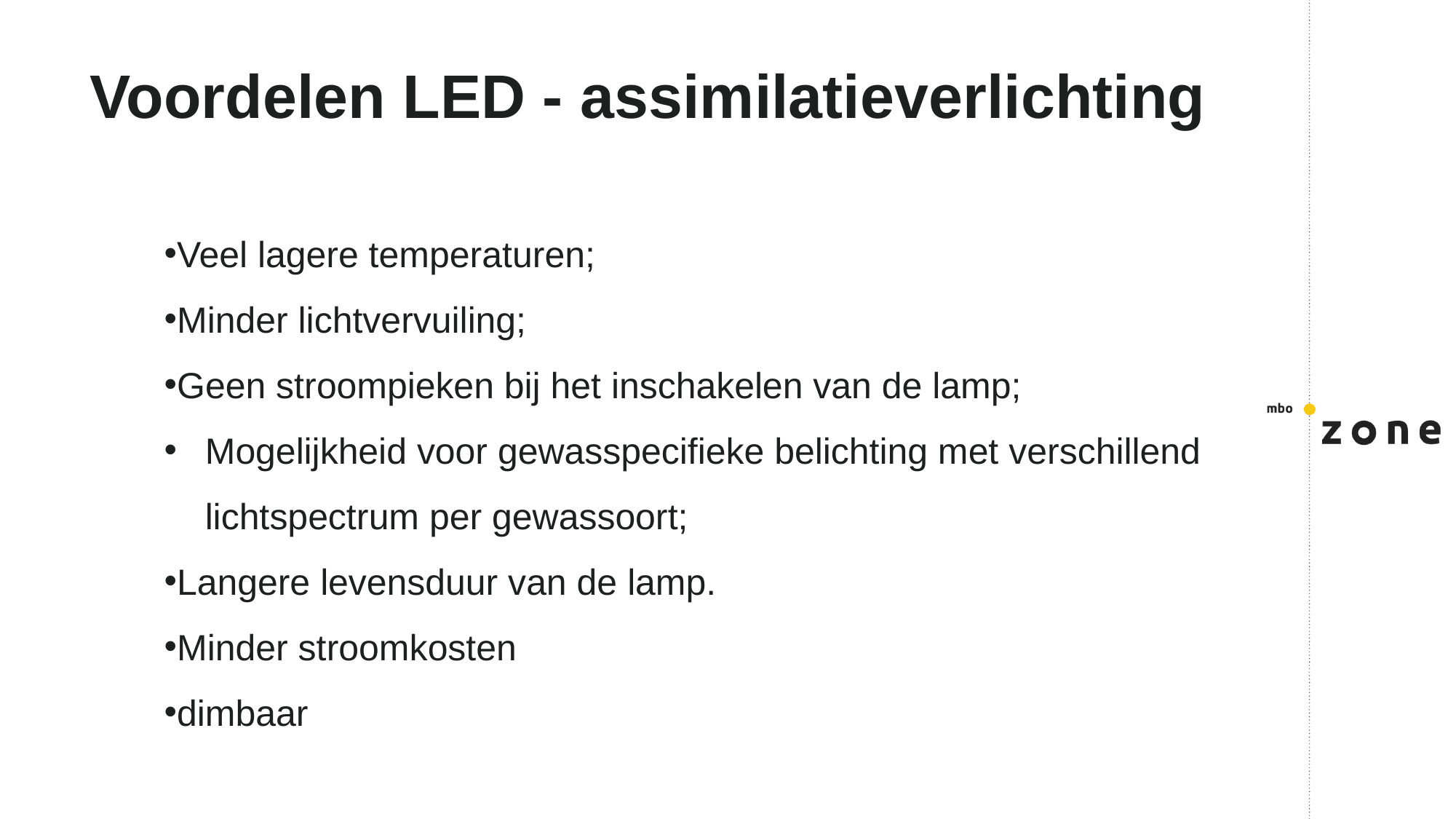

# Voordelen LED - assimilatieverlichting
Veel lagere temperaturen;
Minder lichtvervuiling;
Geen stroompieken bij het inschakelen van de lamp;
Mogelijkheid voor gewasspecifieke belichting met verschillend lichtspectrum per gewassoort;
Langere levensduur van de lamp.
Minder stroomkosten
dimbaar